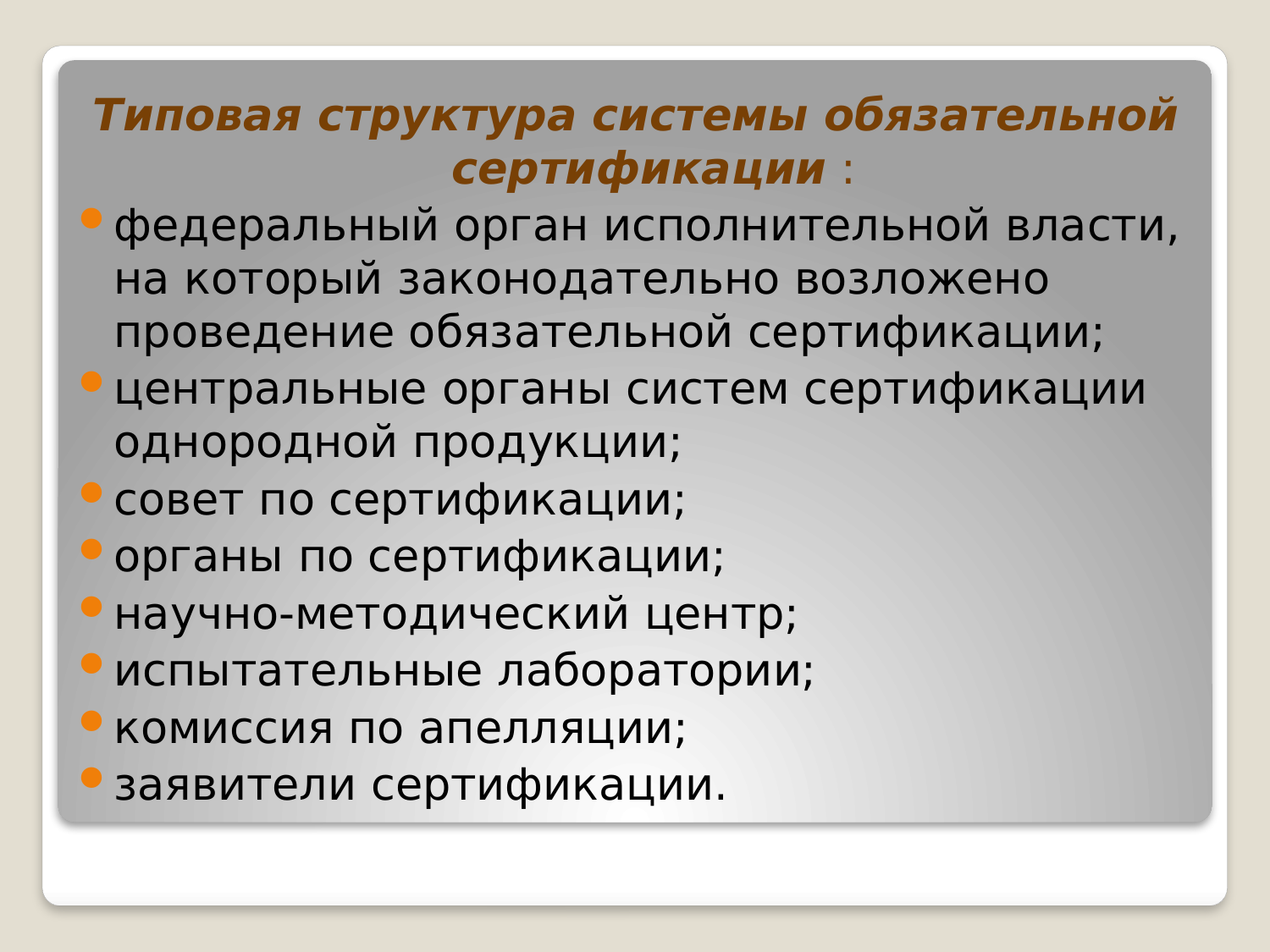

Типовая структура системы обязательной сертификации :
федеральный орган исполнительной власти, на который законодательно возложено проведение обязательной сертификации;
центральные органы систем сертификации однородной продукции;
совет по сертификации;
органы по сертификации;
научно-методический центр;
испытательные лаборатории;
комиссия по апелляции;
заявители сертификации.